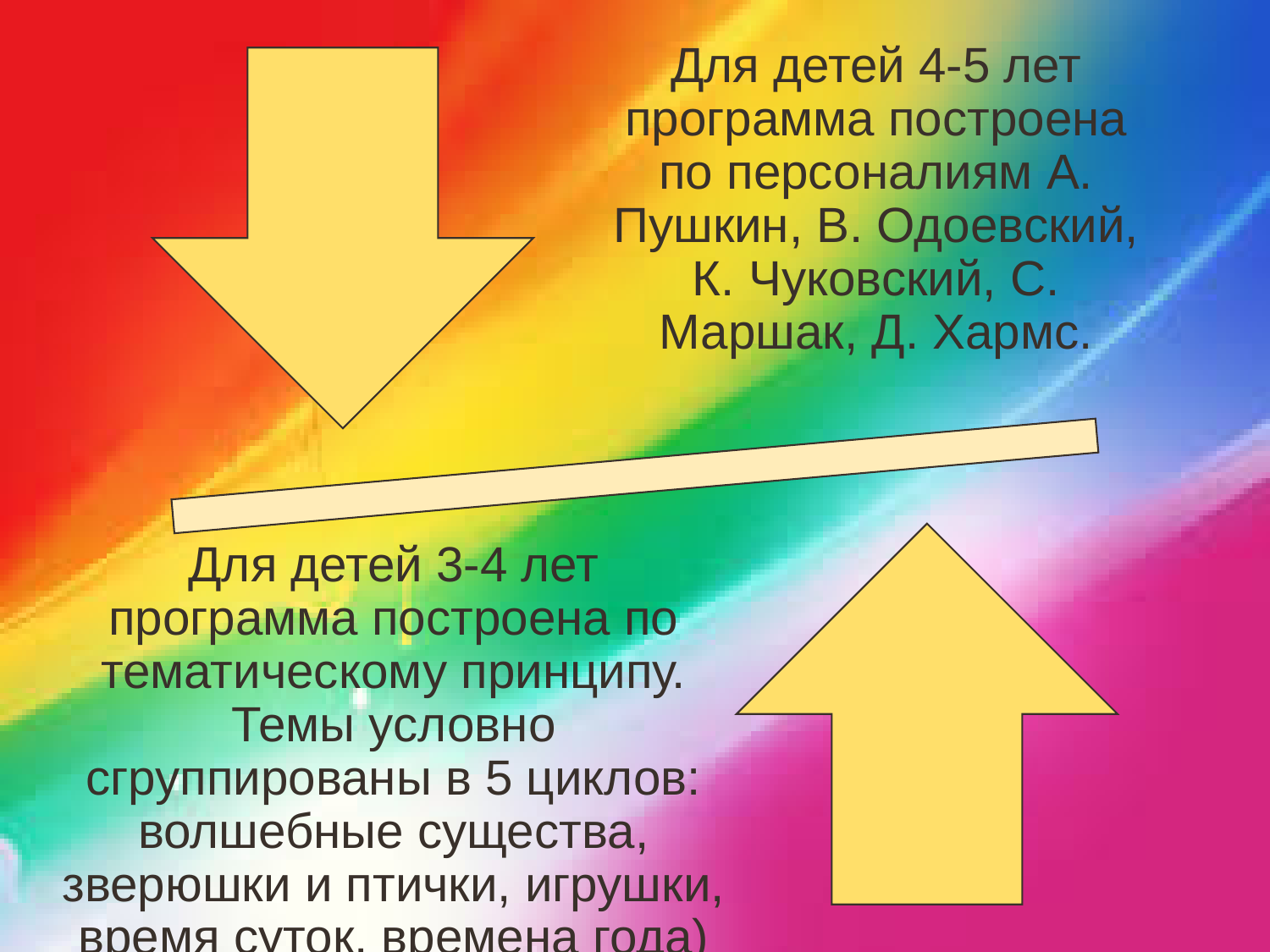

Для детей 4-5 лет программа построена по персоналиям А. Пушкин, В. Одоевский, К. Чуковский, С. Маршак, Д. Хармс.
Для детей 3-4 лет программа построена по тематическому принципу. Темы условно сгруппированы в 5 циклов: волшебные существа, зверюшки и птички, игрушки, время суток, времена года)